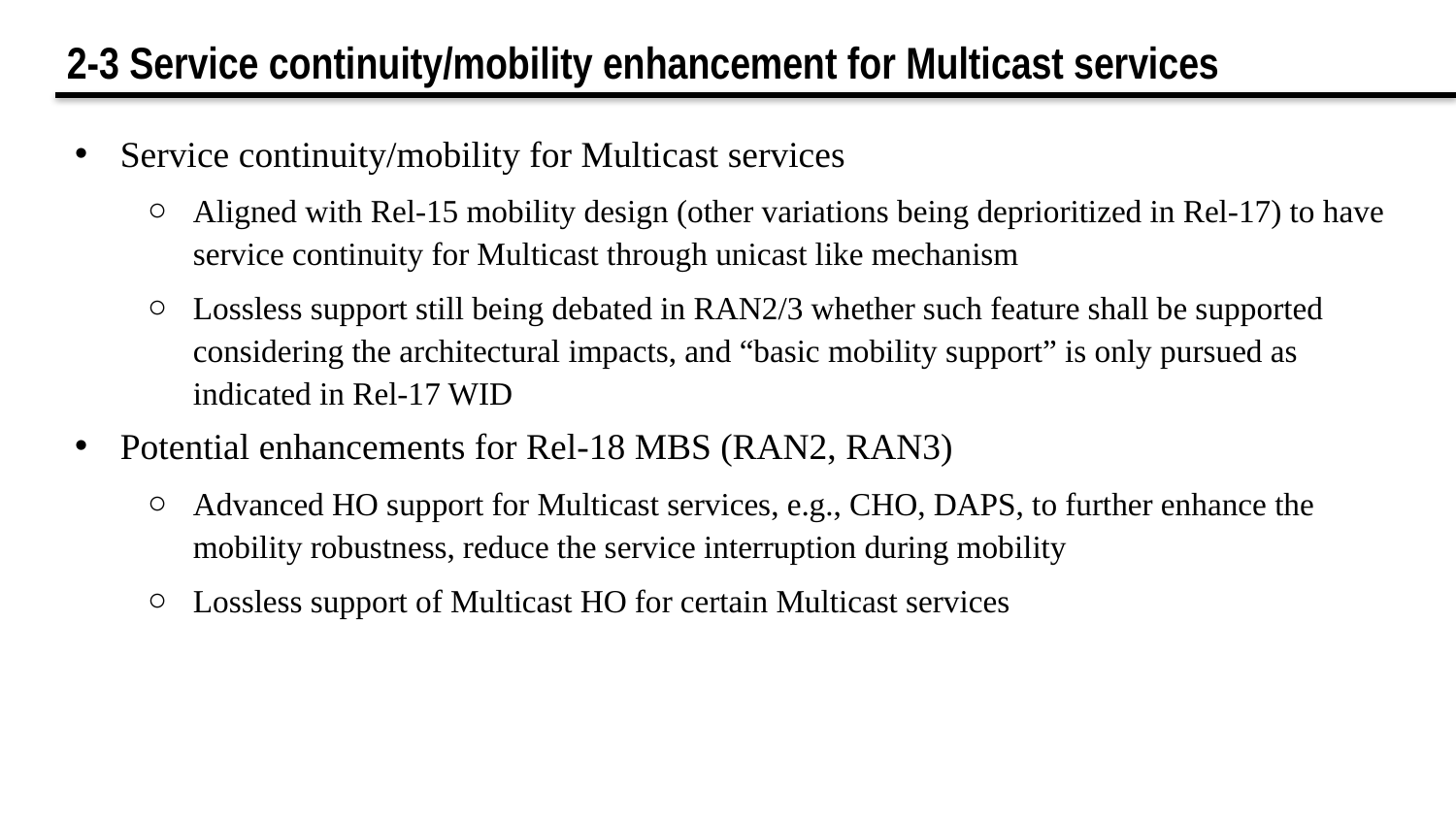

2-3 Service continuity/mobility enhancement for Multicast services
Service continuity/mobility for Multicast services
Aligned with Rel-15 mobility design (other variations being deprioritized in Rel-17) to have service continuity for Multicast through unicast like mechanism
Lossless support still being debated in RAN2/3 whether such feature shall be supported considering the architectural impacts, and “basic mobility support” is only pursued as indicated in Rel-17 WID
Potential enhancements for Rel-18 MBS (RAN2, RAN3)
Advanced HO support for Multicast services, e.g., CHO, DAPS, to further enhance the mobility robustness, reduce the service interruption during mobility
Lossless support of Multicast HO for certain Multicast services